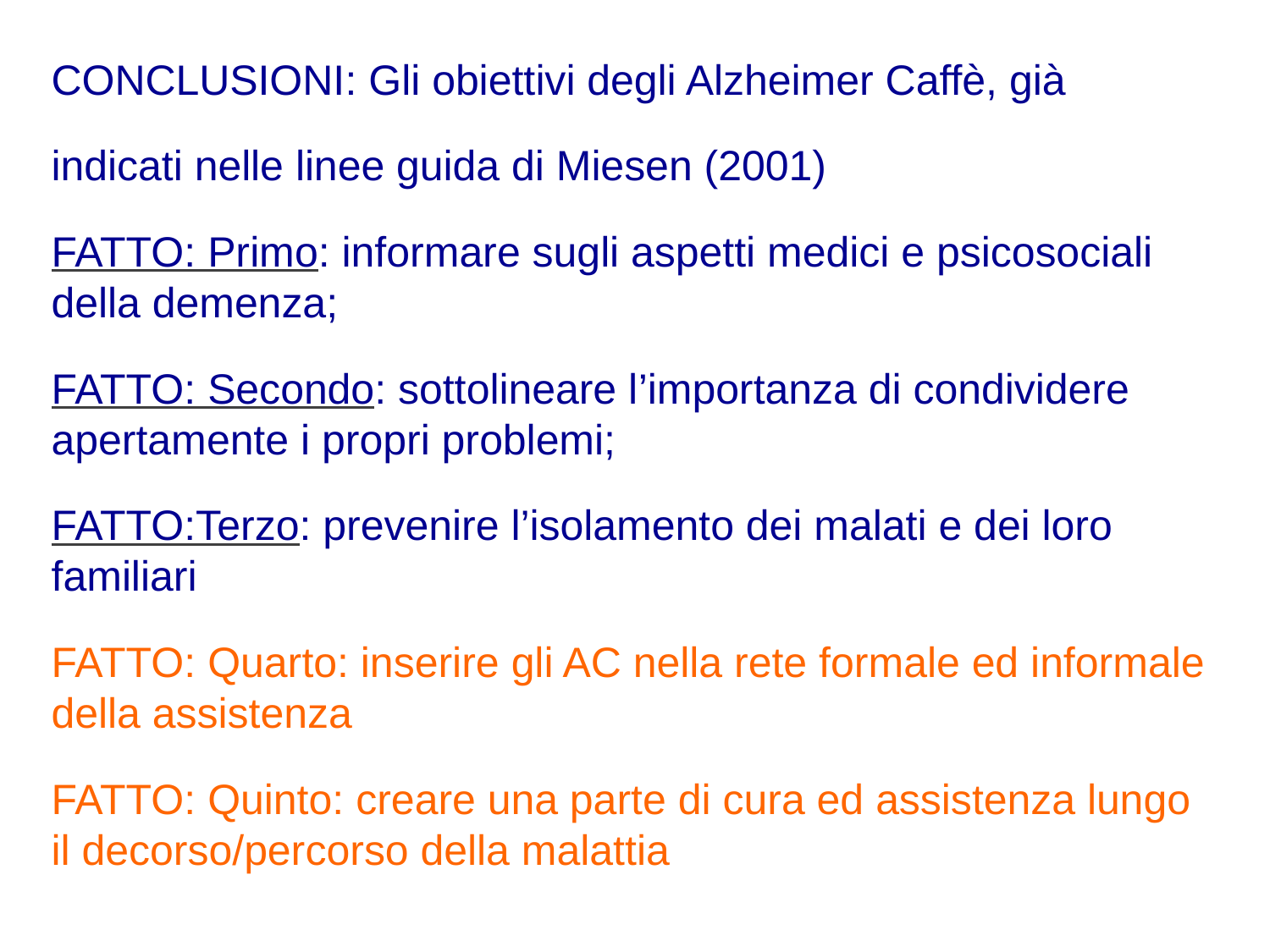

CONCLUSIONI: Gli obiettivi degli Alzheimer Caffè, già
indicati nelle linee guida di Miesen (2001)
FATTO: Primo: informare sugli aspetti medici e psicosociali della demenza;
FATTO: Secondo: sottolineare l’importanza di condividere apertamente i propri problemi;
FATTO:Terzo: prevenire l’isolamento dei malati e dei loro familiari
FATTO: Quarto: inserire gli AC nella rete formale ed informale della assistenza
FATTO: Quinto: creare una parte di cura ed assistenza lungo il decorso/percorso della malattia